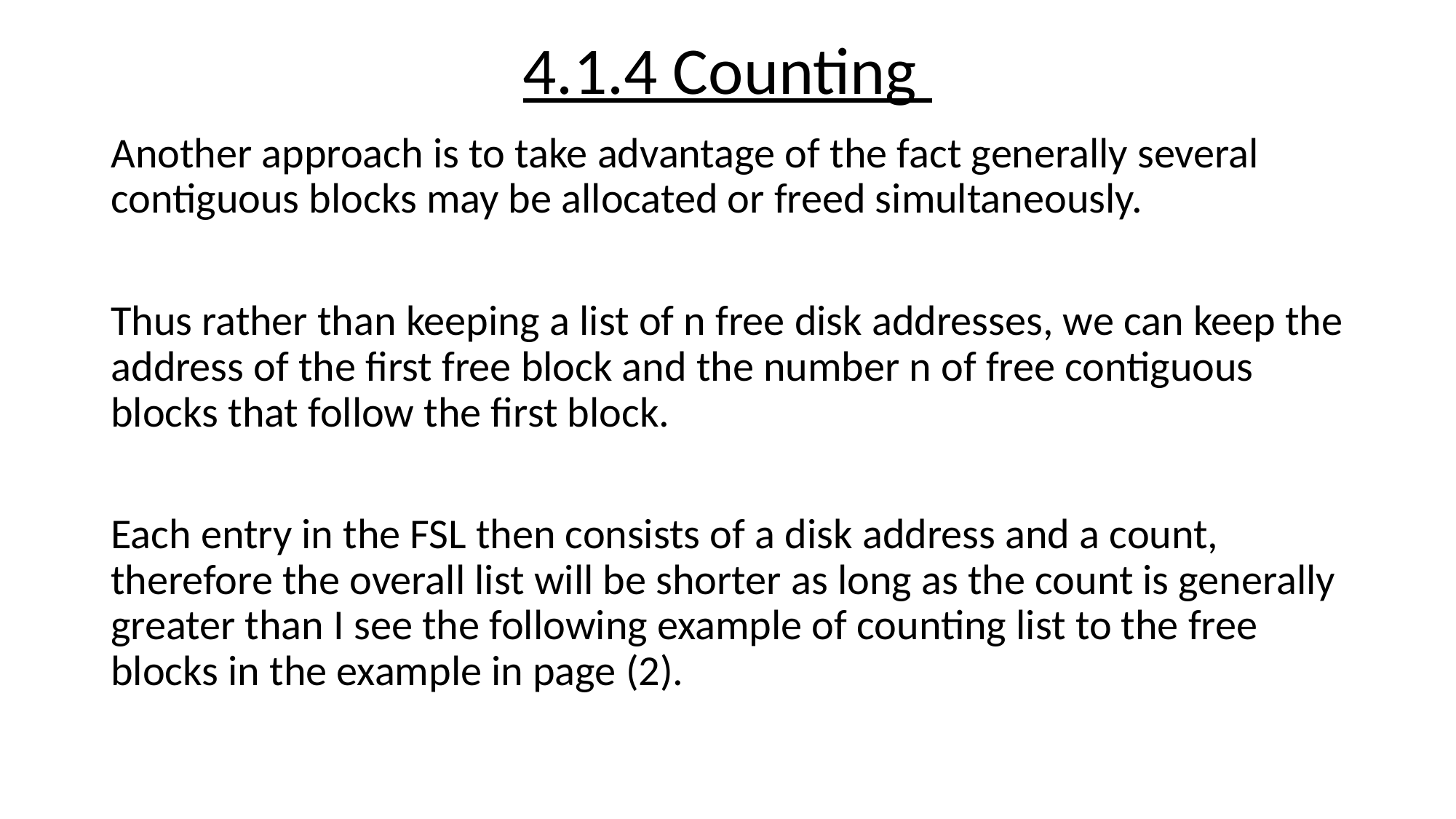

# 4.1.4 Counting

Another approach is to take advantage of the fact generally several contiguous blocks may be allocated or freed simultaneously.

Thus rather than keeping a list of n free disk addresses, we can keep the address of the first free block and the number n of free contiguous blocks that follow the first block.

Each entry in the FSL then consists of a disk address and a count, therefore the overall list will be shorter as long as the count is generally greater than I see the following example of counting list to the free blocks in the example in page (2).